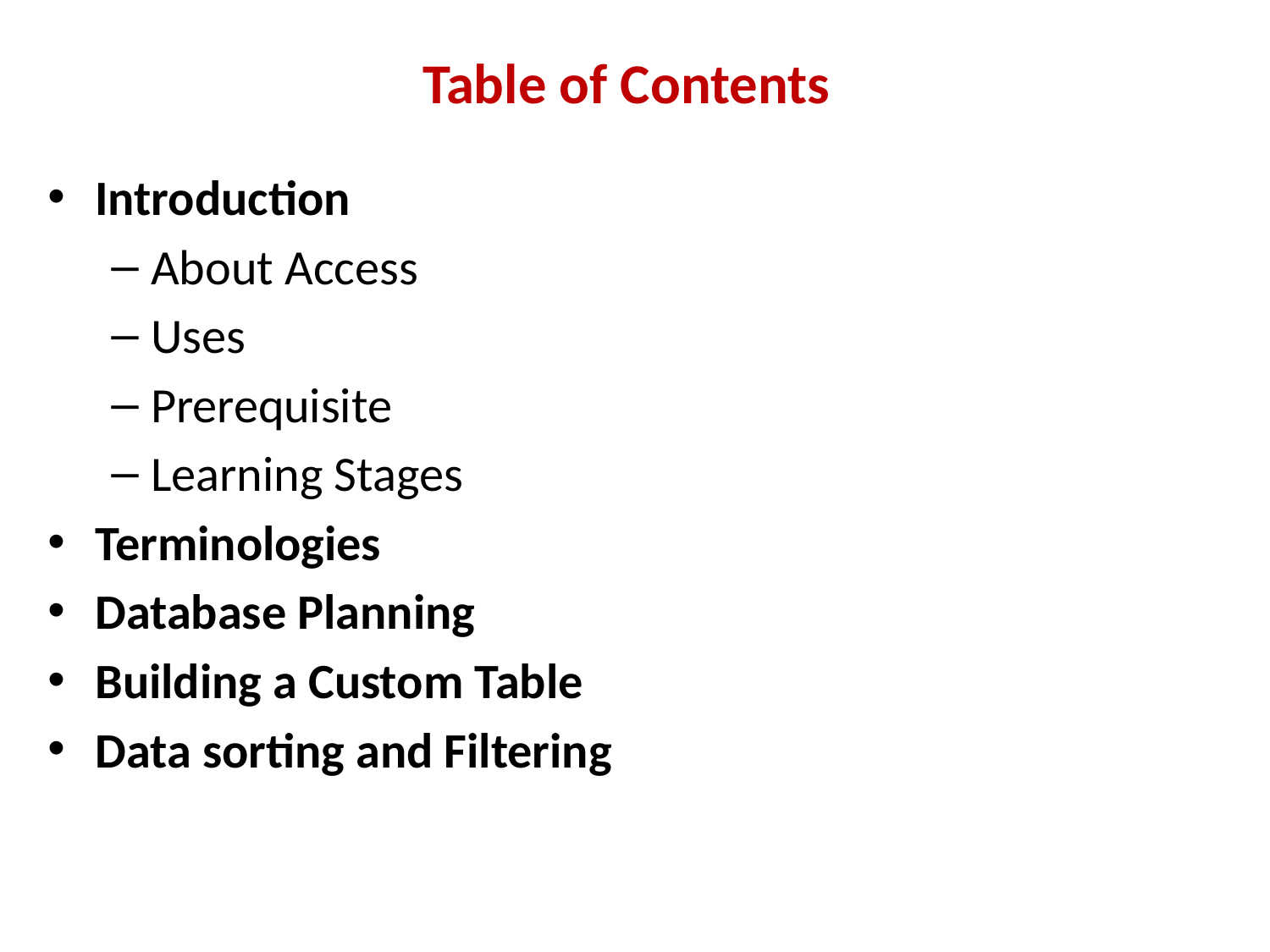

# Table of Contents
Introduction
About Access
Uses
Prerequisite
Learning Stages
Terminologies
Database Planning
Building a Custom Table
Data sorting and Filtering